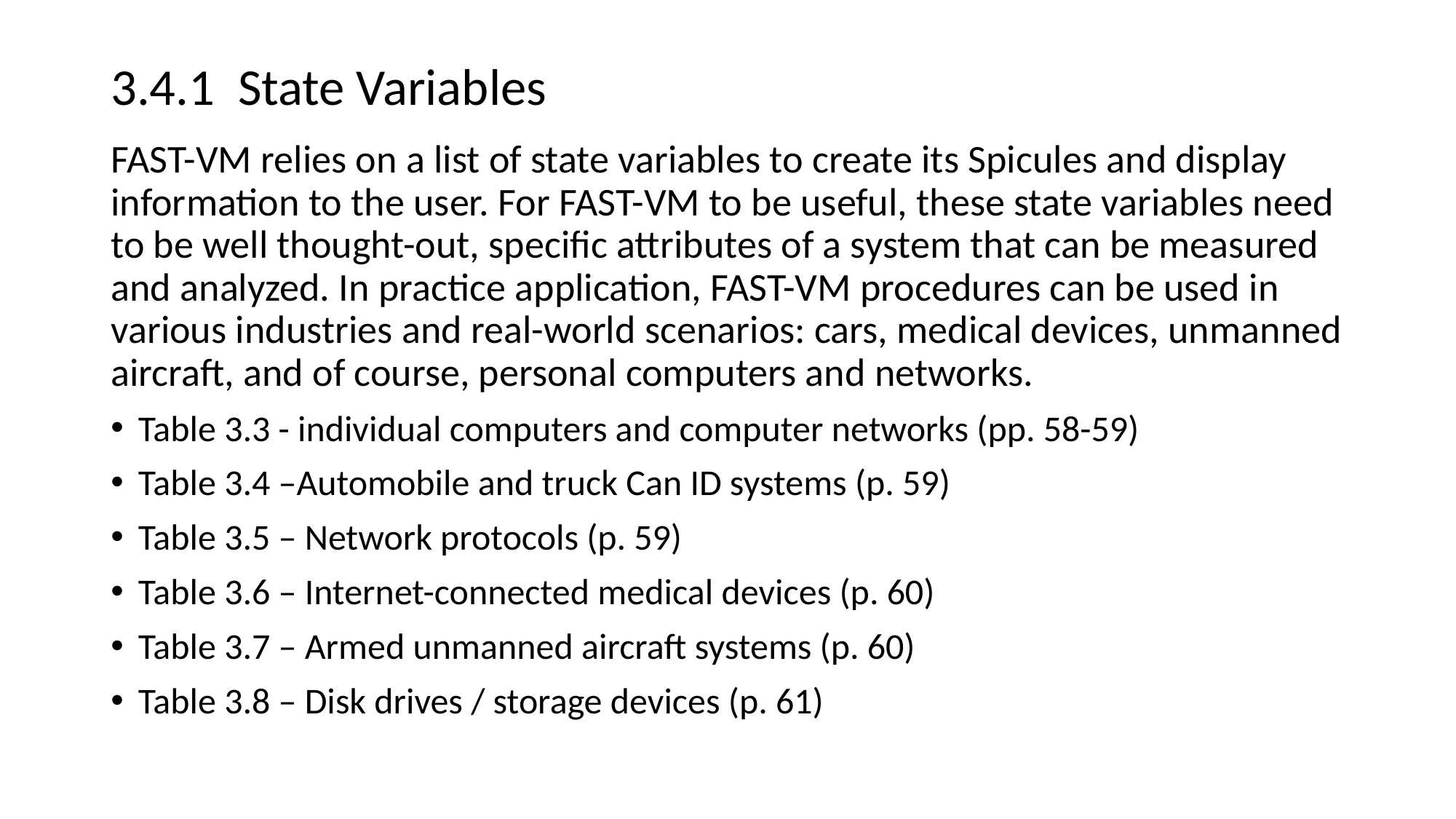

# 3.4.1  State Variables
FAST-VM relies on a list of state variables to create its Spicules and display information to the user. For FAST-VM to be useful, these state variables need to be well thought-out, specific attributes of a system that can be measured and analyzed. In practice application, FAST-VM procedures can be used in various industries and real-world scenarios: cars, medical devices, unmanned aircraft, and of course, personal computers and networks.
Table 3.3 - individual computers and computer networks (pp. 58-59)
Table 3.4 –Automobile and truck Can ID systems (p. 59)
Table 3.5 – Network protocols (p. 59)
Table 3.6 – Internet-connected medical devices (p. 60)
Table 3.7 – Armed unmanned aircraft systems (p. 60)
Table 3.8 – Disk drives / storage devices (p. 61)